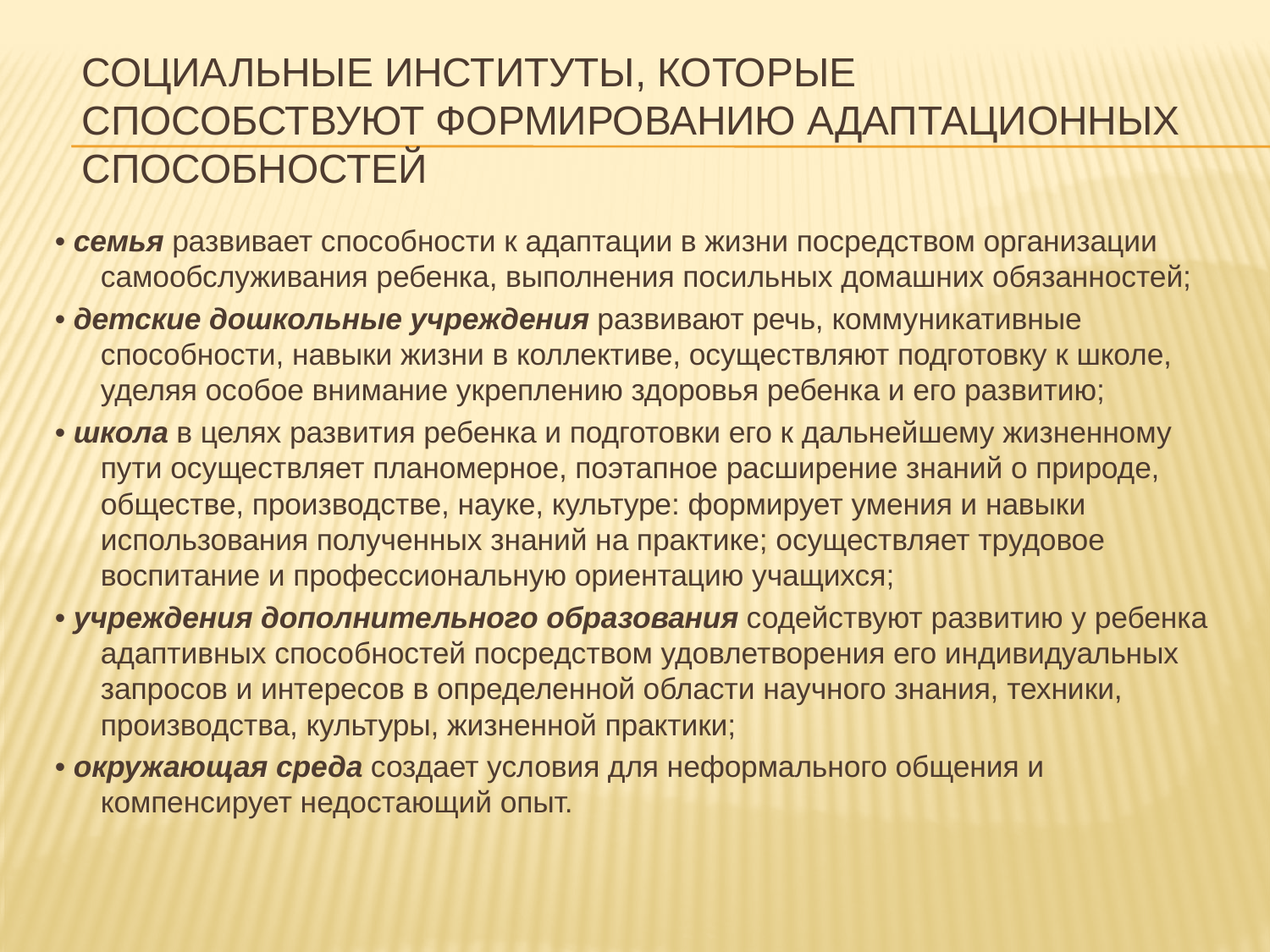

# Социальные институты, которые способствуют формированию адаптационных способностей
• семья развивает способности к адаптации в жизни посредством организации самообслуживания ребенка, выполнения посильных домашних обязанностей;
• детские дошкольные учреждения развивают речь, коммуникативные способности, навыки жизни в коллективе, осуществляют подготовку к школе, уделяя особое внимание укреплению здоровья ребенка и его развитию;
• школа в целях развития ребенка и подготовки его к дальнейшему жизненному пути осуществляет планомерное, поэтапное расширение знаний о природе, обществе, производстве, науке, культуре: формирует умения и навыки использования полученных знаний на практике; осуществляет трудовое воспитание и профессиональную ориентацию учащихся;
• учреждения дополнительного образования содействуют развитию у ребенка адаптивных способностей посредством удовлетворения его индивидуальных запросов и интересов в определенной области научного знания, техники, производства, культуры, жизненной практики;
• окружающая среда создает условия для неформального общения и компенсирует недостающий опыт.